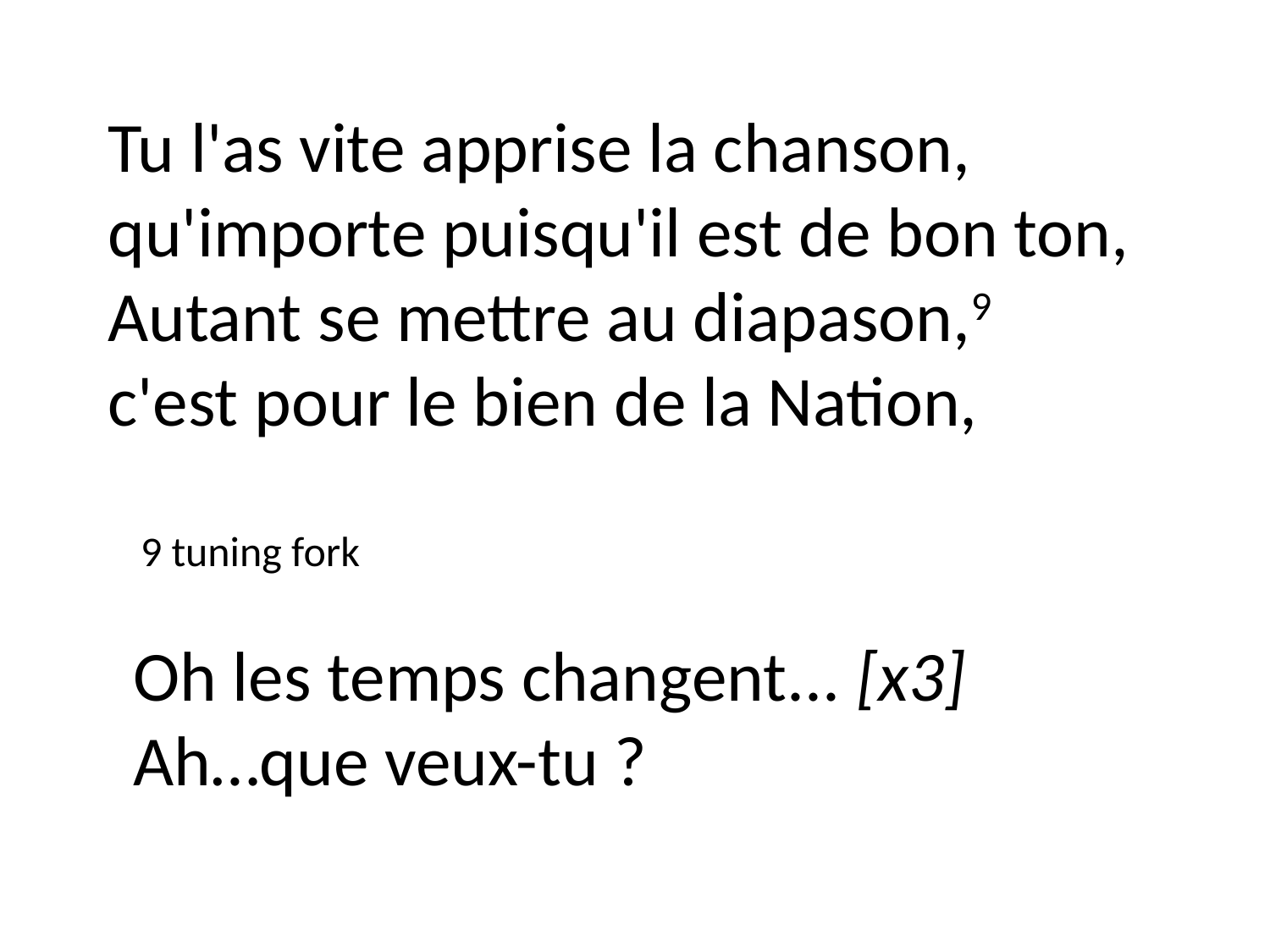

Tu l'as vite apprise la chanson,
qu'importe puisqu'il est de bon ton,
Autant se mettre au diapason,9
c'est pour le bien de la Nation,
9 tuning fork
Oh les temps changent... [x3]
Ah…que veux-tu ?